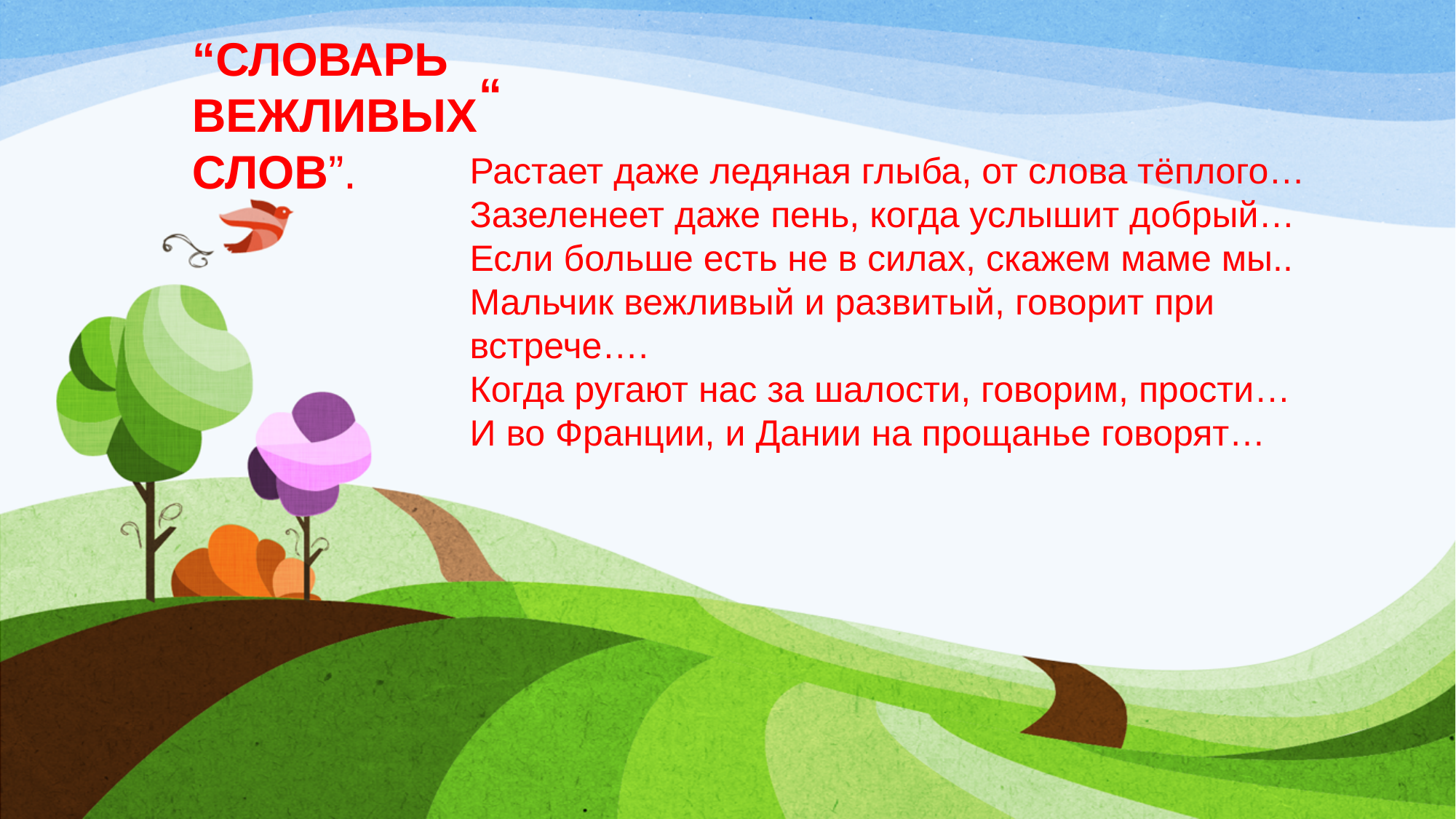

“СЛОВАРЬ ВЕЖЛИВЫХ СЛОВ”.
“
#
Растает даже ледяная глыба, от слова тёплого…
Зазеленеет даже пень, когда услышит добрый…
Если больше есть не в силах, скажем маме мы..
Мальчик вежливый и развитый, говорит при встрече….
Когда ругают нас за шалости, говорим, прости…
И во Франции, и Дании на прощанье говорят…